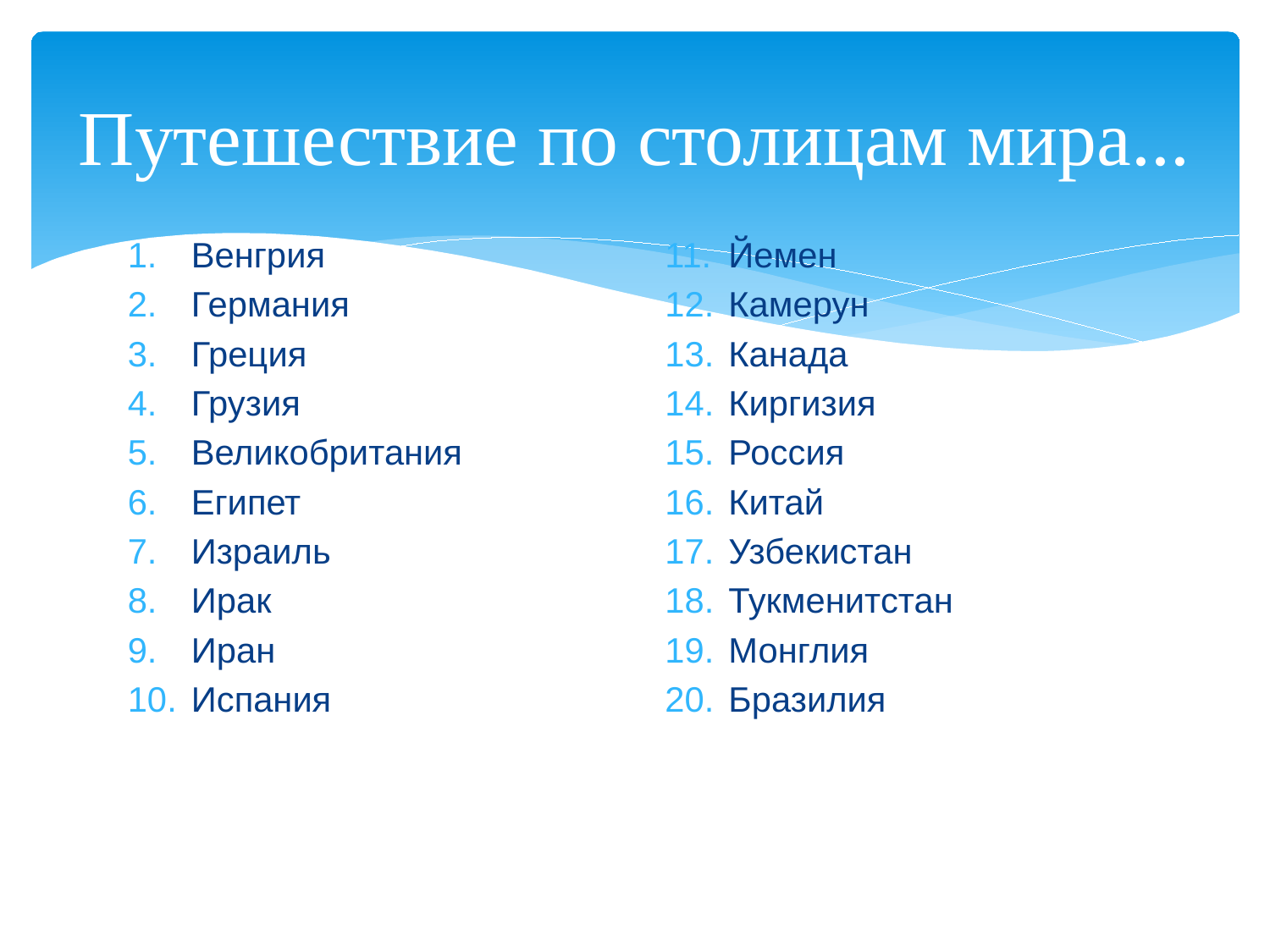

# Путешествие по столицам мира...
Венгрия
Германия
Греция
Грузия
Великобритания
Египет
Израиль
Ирак
Иран
Испания

Йемен
Камерун
Канада
Киргизия
Россия
Китай
Узбекистан
Тукменитстан
Монглия
Бразилия